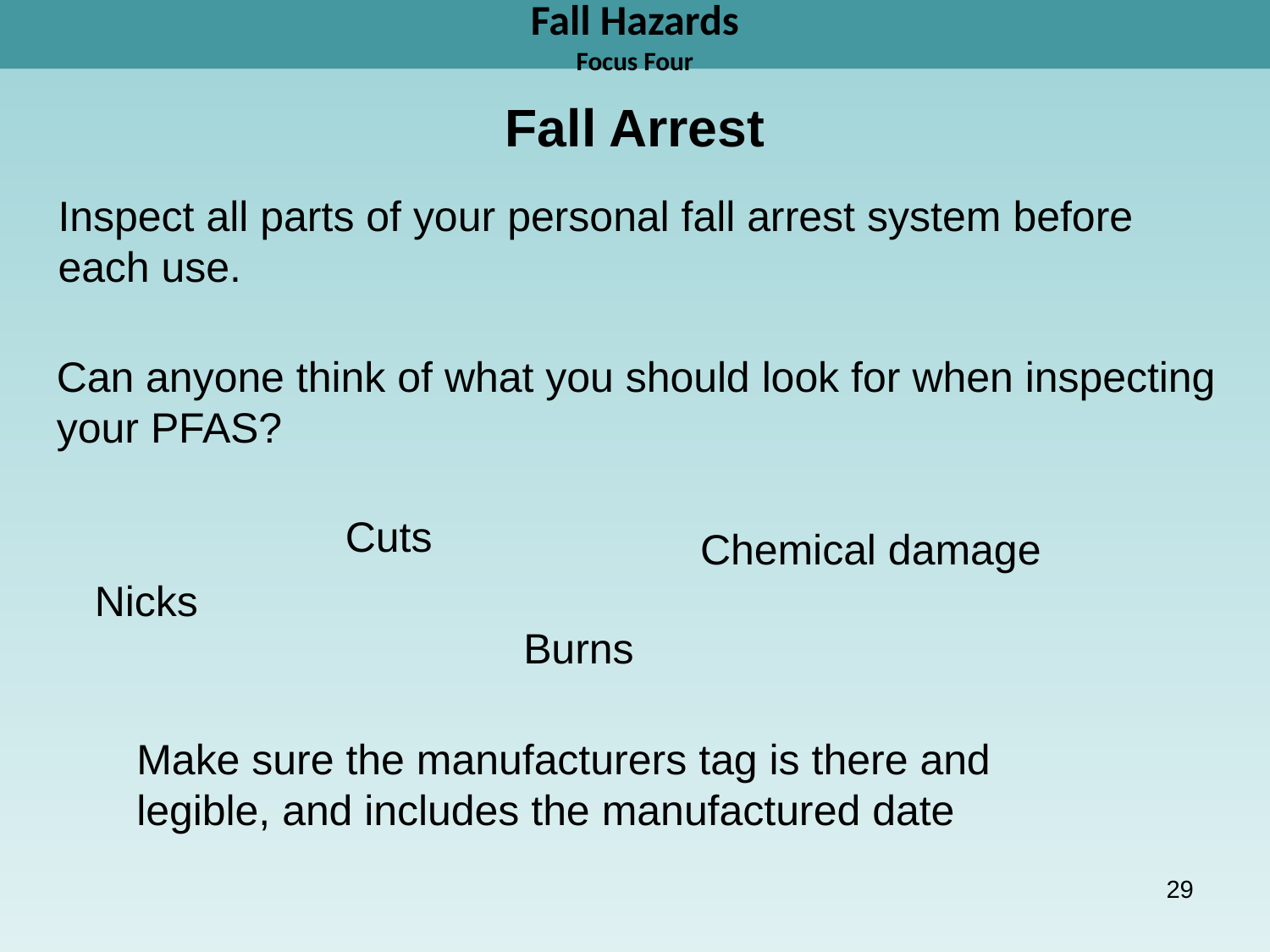

Fall Hazards
Focus Four
Fall Arrest
Inspect all parts of your personal fall arrest system before each use.
Can anyone think of what you should look for when inspecting
your PFAS?
Cuts
Chemical damage
Nicks
Burns
Make sure the manufacturers tag is there and legible, and includes the manufactured date
29